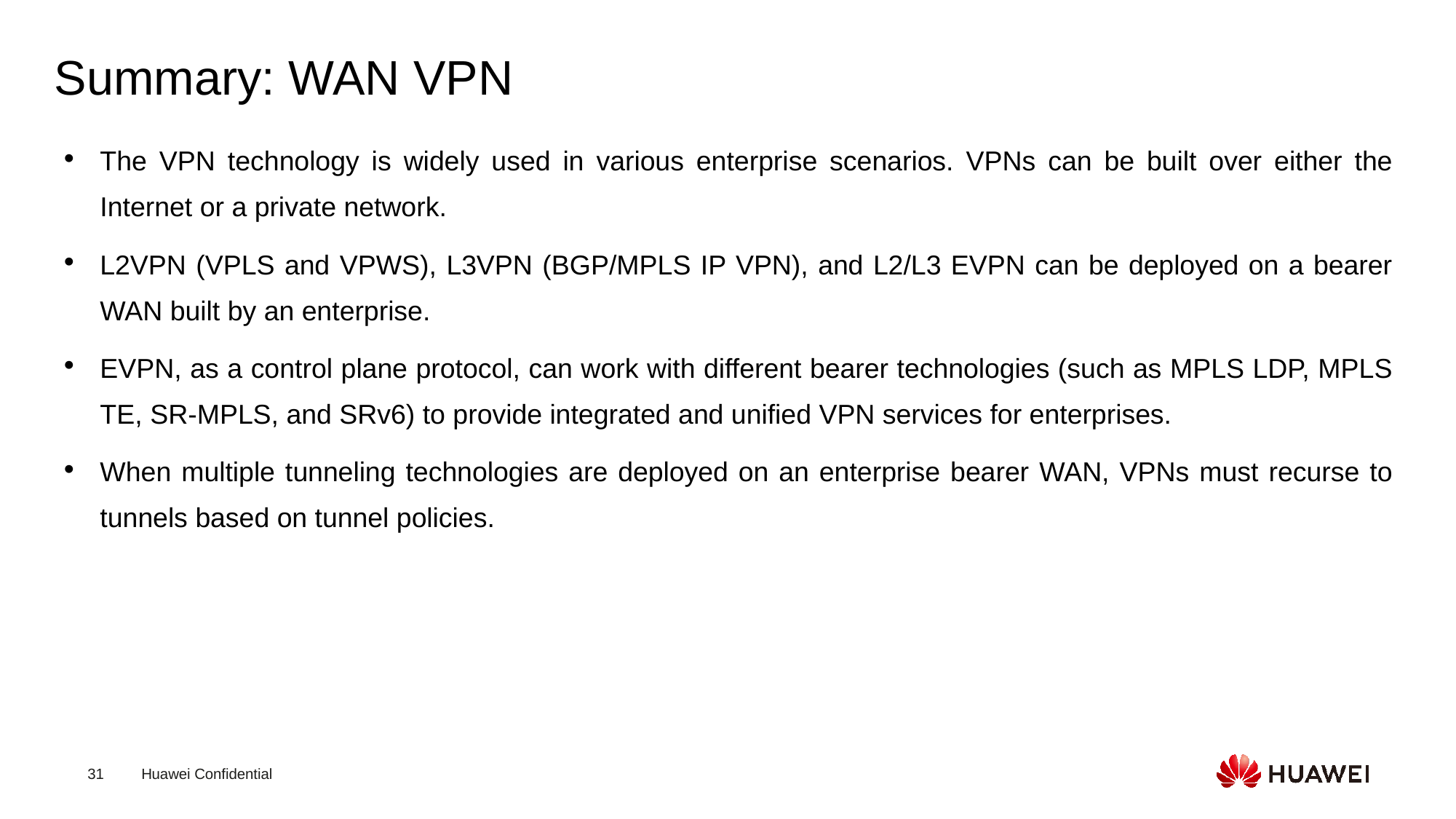

# Summary: WAN VPN
The VPN technology is widely used in various enterprise scenarios. VPNs can be built over either the Internet or a private network.
L2VPN (VPLS and VPWS), L3VPN (BGP/MPLS IP VPN), and L2/L3 EVPN can be deployed on a bearer WAN built by an enterprise.
EVPN, as a control plane protocol, can work with different bearer technologies (such as MPLS LDP, MPLS TE, SR-MPLS, and SRv6) to provide integrated and unified VPN services for enterprises.
When multiple tunneling technologies are deployed on an enterprise bearer WAN, VPNs must recurse to tunnels based on tunnel policies.